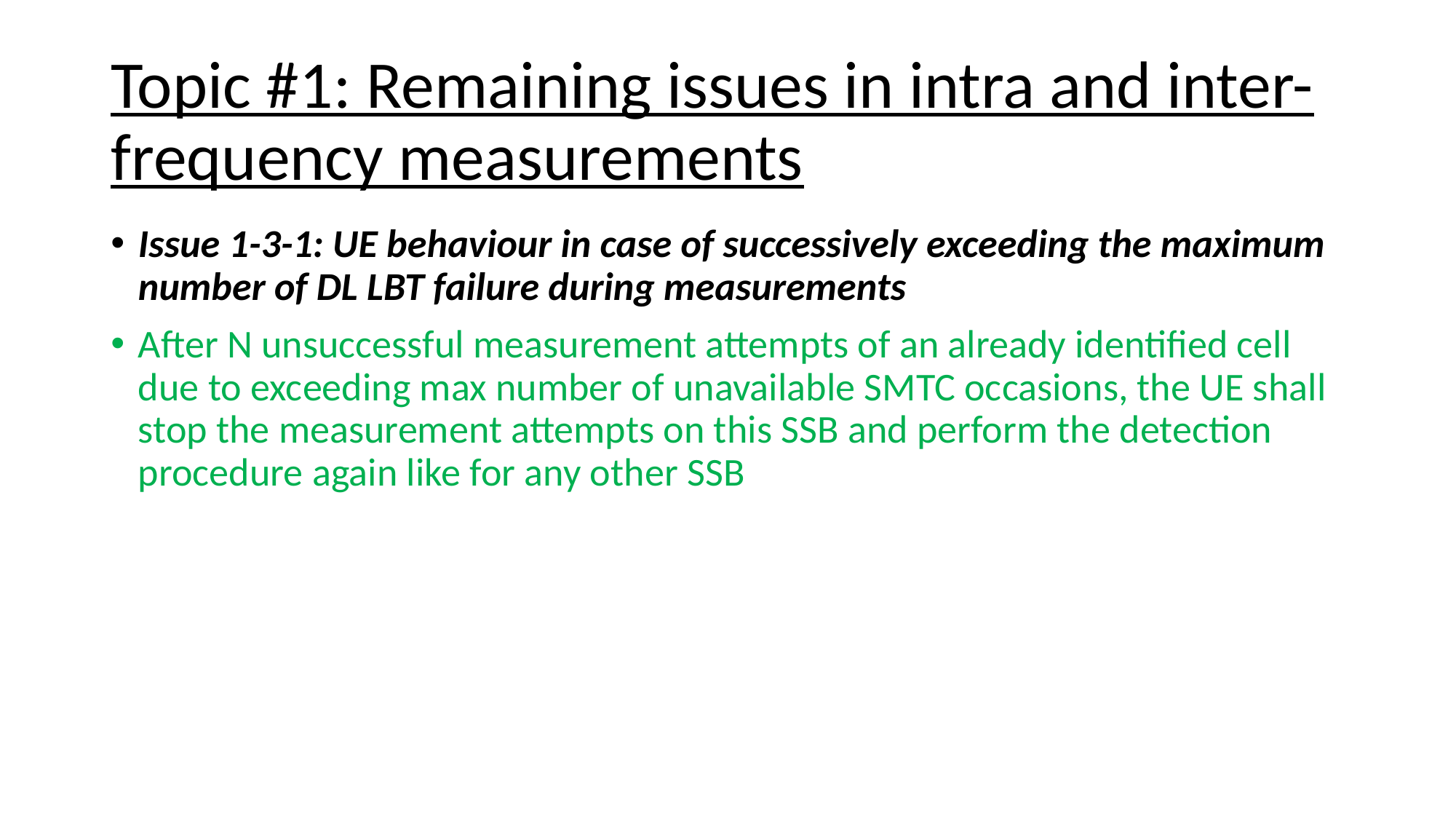

# Topic #1: Remaining issues in intra and inter-frequency measurements
Issue 1-3-1: UE behaviour in case of successively exceeding the maximum number of DL LBT failure during measurements
After N unsuccessful measurement attempts of an already identified cell due to exceeding max number of unavailable SMTC occasions, the UE shall stop the measurement attempts on this SSB and perform the detection procedure again like for any other SSB